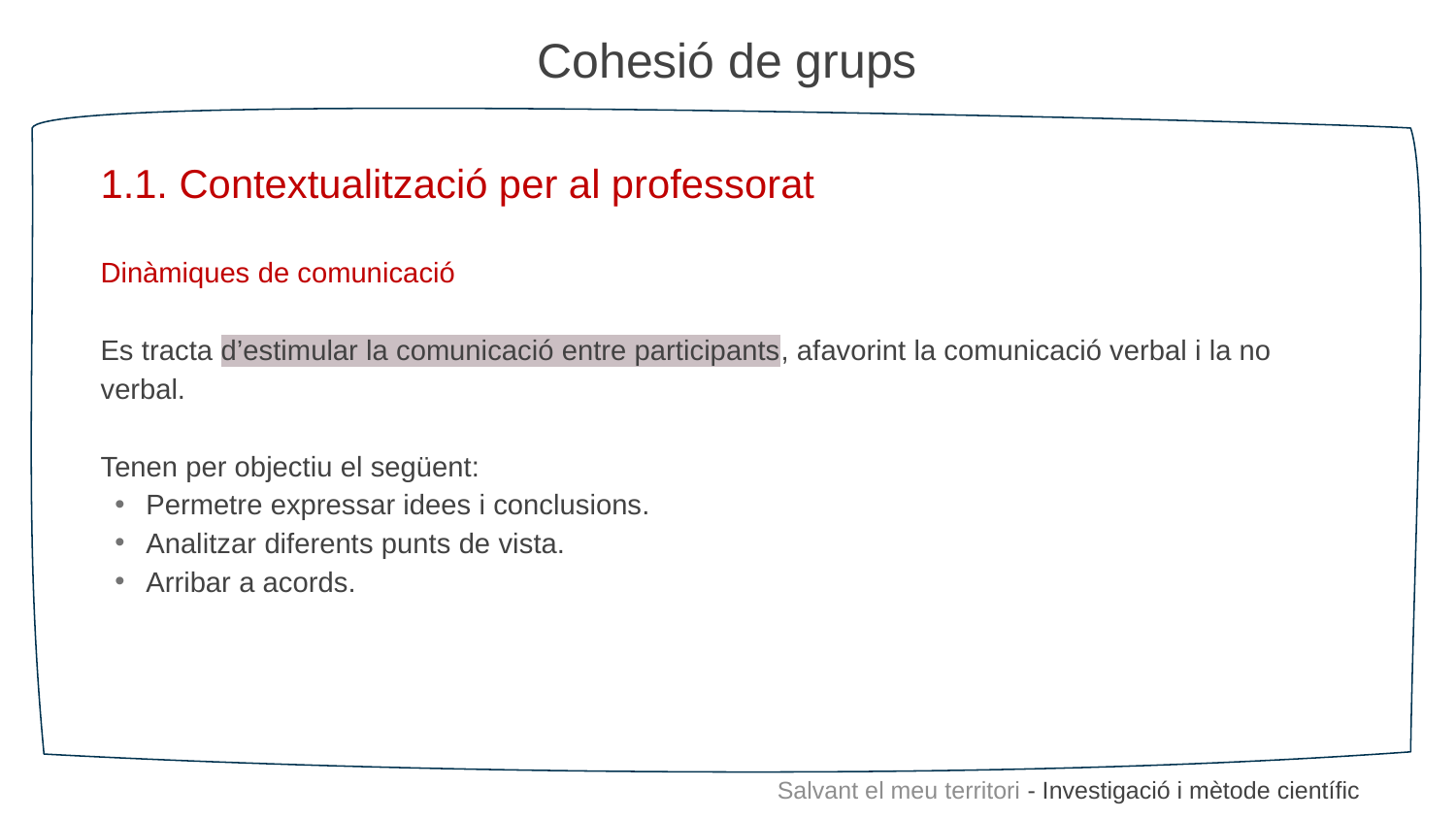

Cohesió de grups

1.1. Contextualització per al professorat
Dinàmiques de comunicació

Es tracta d’estimular la comunicació entre participants, afavorint la comunicació verbal i la no verbal.

Tenen per objectiu el següent:
Permetre expressar idees i conclusions.
Analitzar diferents punts de vista.
Arribar a acords.

Salvant el meu territori - Investigació i mètode científic